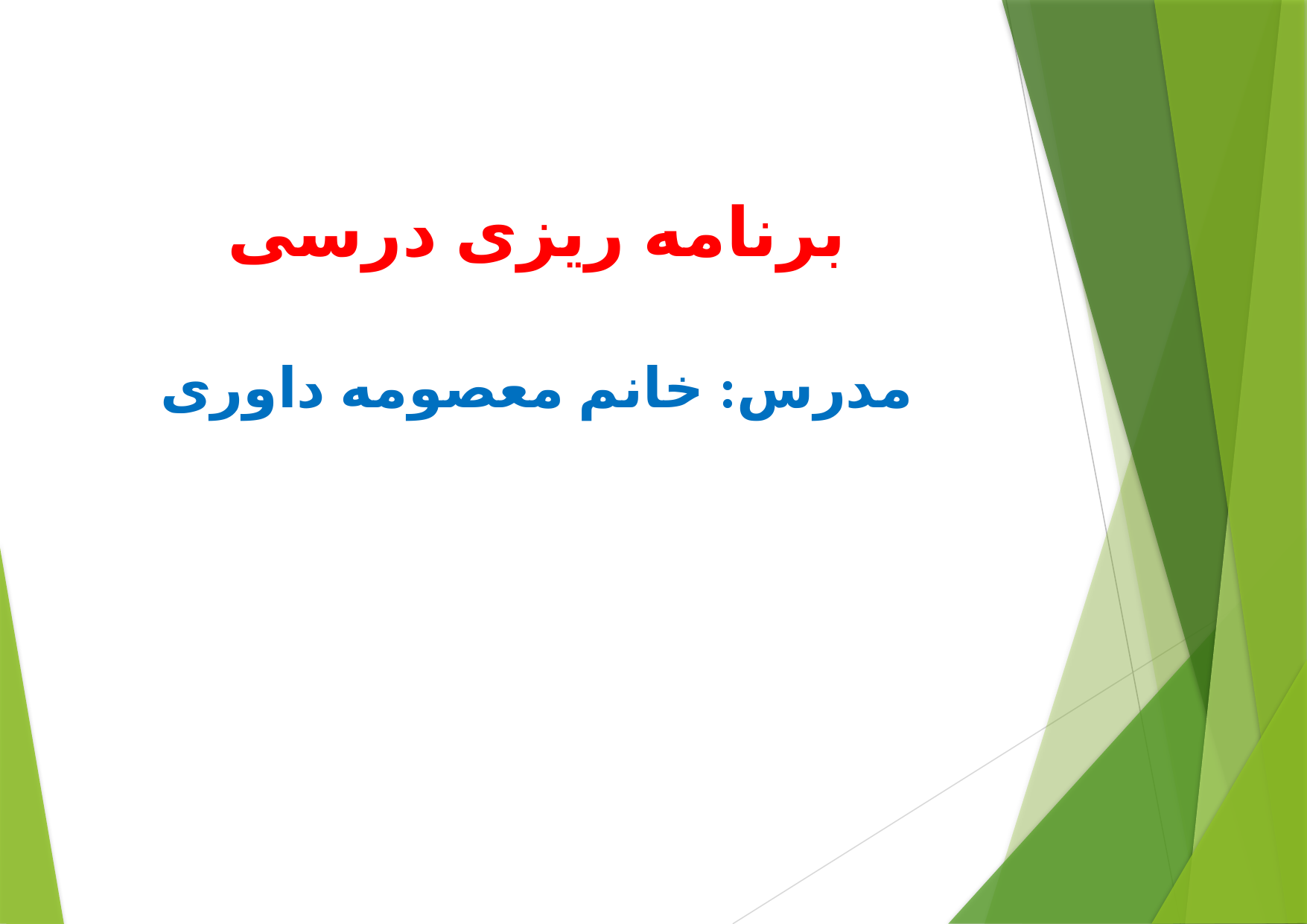

# برنامه ریزی درسی مدرس: خانم معصومه داوری